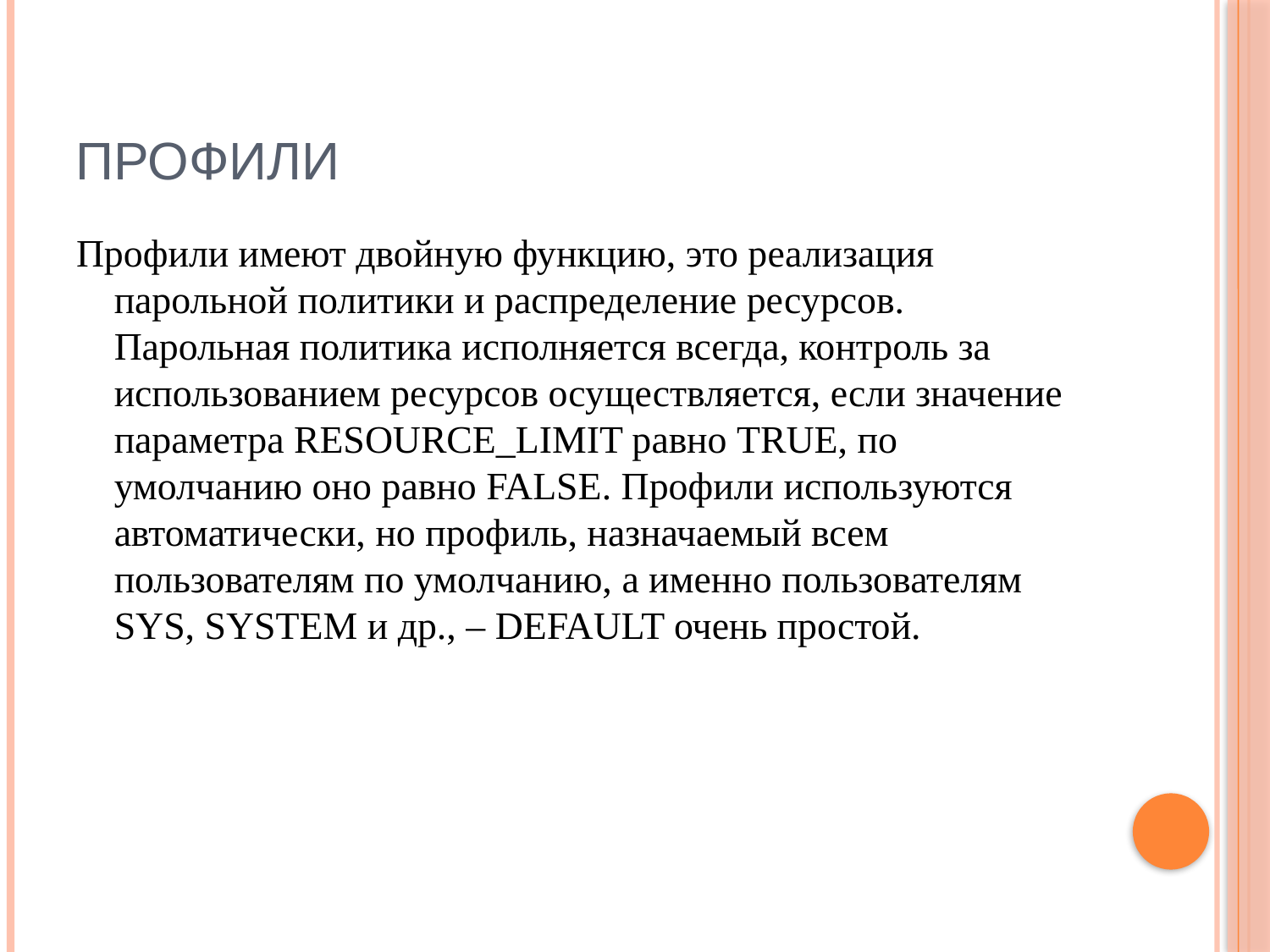

# Профили
Профили имеют двойную функцию, это реализация парольной политики и распределение ресурсов. Парольная политика исполняется всегда, контроль за использованием ресурсов осуществляется, если значение параметра RESOURCE_LIMIT равно TRUE, по умолчанию оно равно FALSE. Профили используются автоматически, но профиль, назначаемый всем пользователям по умолчанию, а именно пользователям SYS, SYSTEM и др., – DEFAULT очень простой.